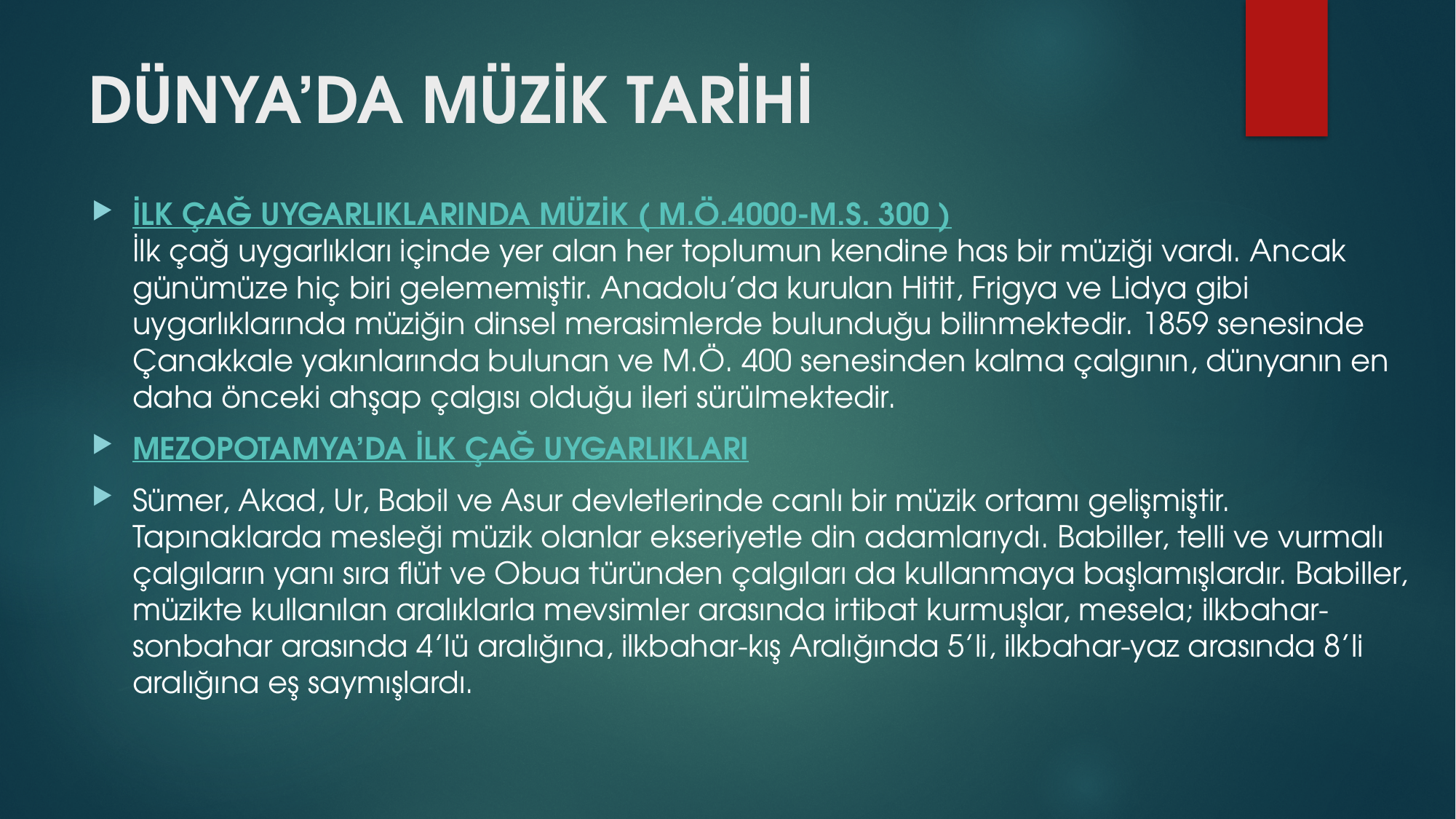

# DÜNYA’DA MÜZİK TARİHİ
İLK ÇAĞ UYGARLIKLARINDA MÜZİK ( M.Ö.4000-M.S. 300 )
İlk çağ uygarlıkları içinde yer alan her toplumun kendine has bir müziği vardı. Ancak günümüze hiç biri gelememiştir. Anadolu’da kurulan Hitit, Frigya ve Lidya gibi uygarlıklarında müziğin dinsel merasimlerde bulunduğu bilinmektedir. 1859 senesinde Çanakkale yakınlarında bulunan ve M.Ö. 400 senesinden kalma çalgının, dünyanın en daha önceki ahşap çalgısı olduğu ileri sürülmektedir.
MEZOPOTAMYA’DA İLK ÇAĞ UYGARLIKLARI
Sümer, Akad, Ur, Babil ve Asur devletlerinde canlı bir müzik ortamı gelişmiştir. Tapınaklarda mesleği müzik olanlar ekseriyetle din adamlarıydı. Babiller, telli ve vurmalı çalgıların yanı sıra flüt ve Obua türünden çalgıları da kullanmaya başlamışlardır. Babiller, müzikte kullanılan aralıklarla mevsimler arasında irtibat kurmuşlar, mesela; ilkbahar-sonbahar arasında 4’lü aralığına, ilkbahar-kış Aralığında 5’li, ilkbahar-yaz arasında 8’li aralığına eş saymışlardı.